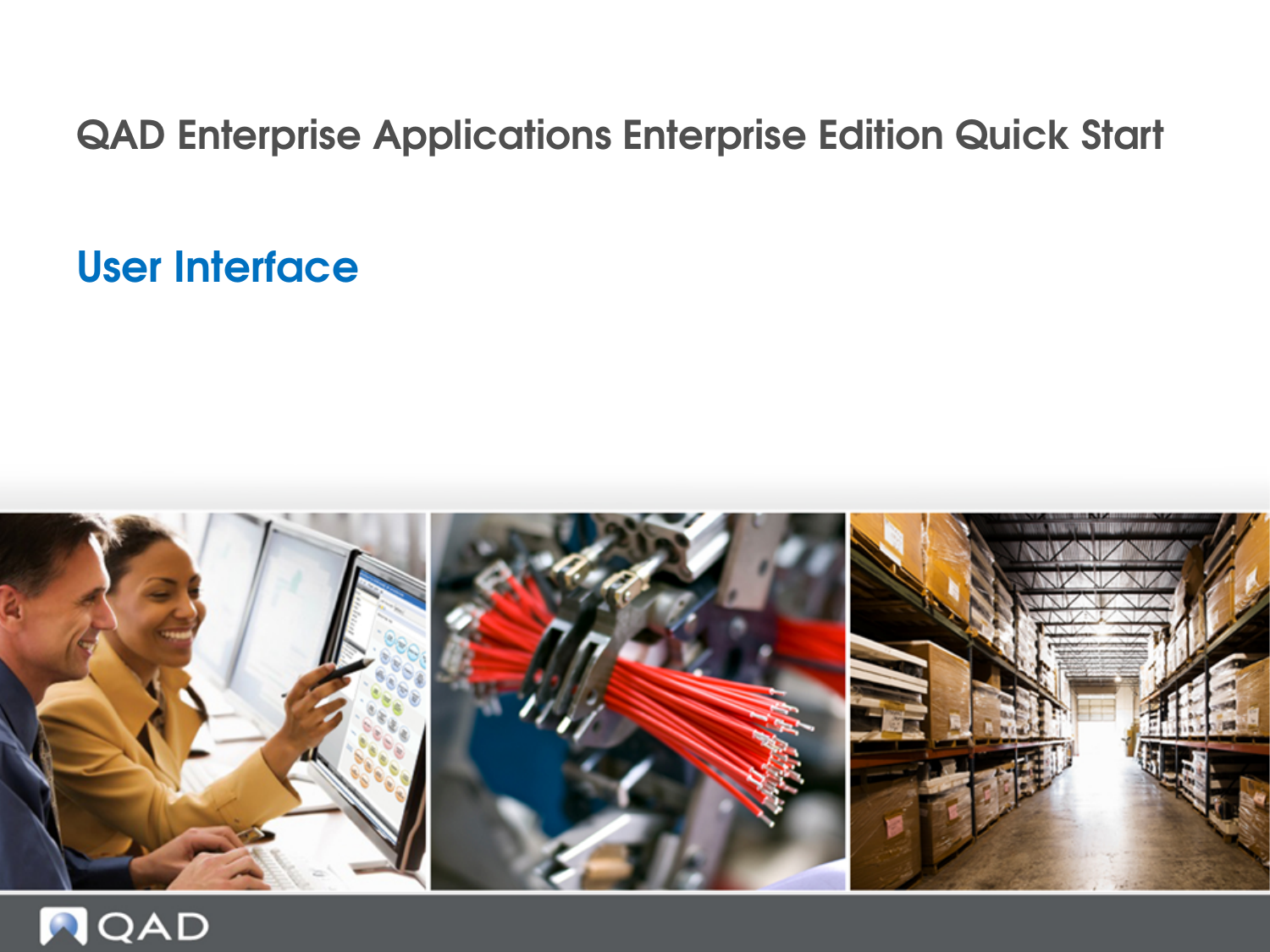

# QAD Enterprise Applications Enterprise Edition Quick Start
User Interface